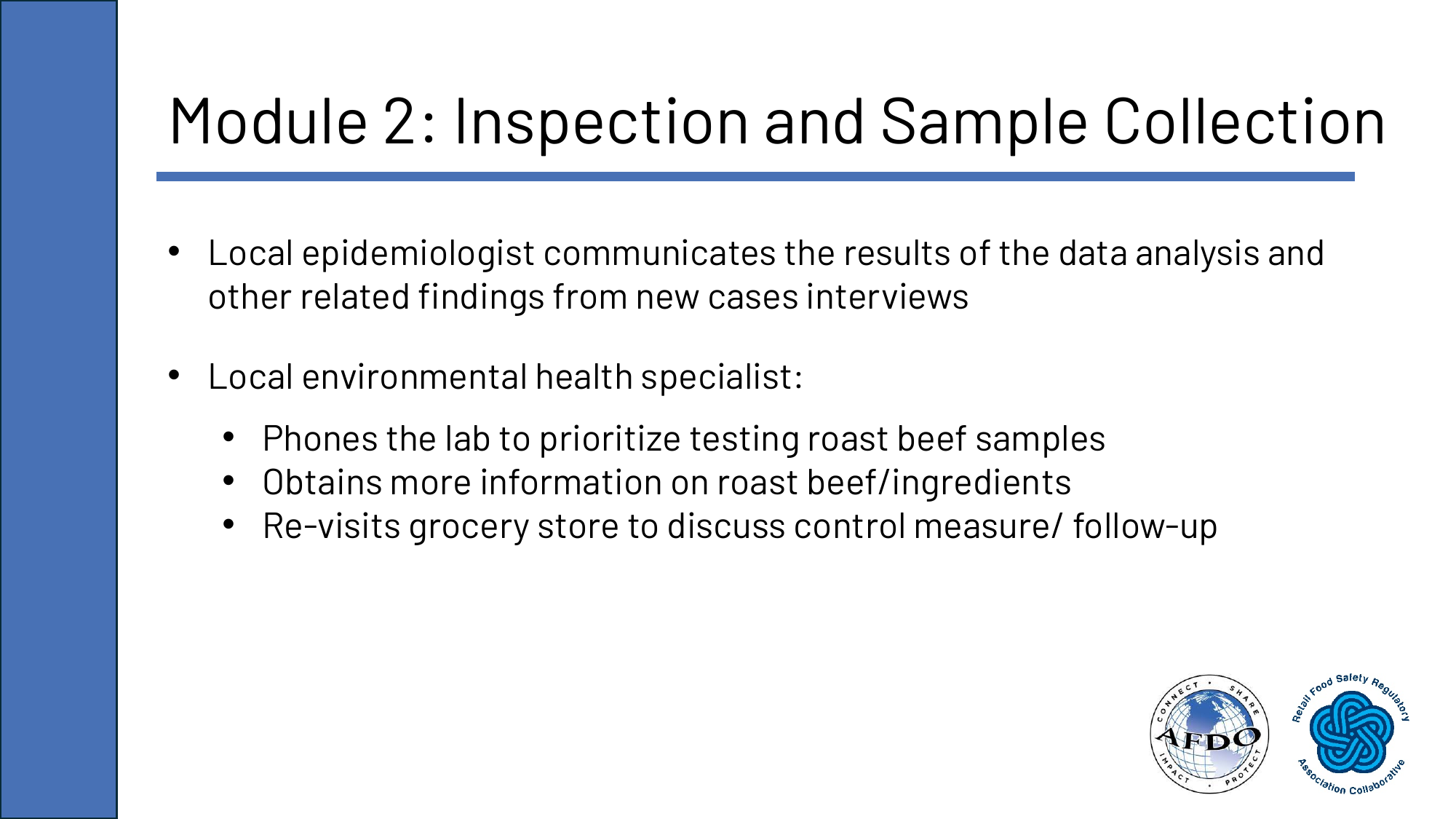

# Module 2: Inspection and Sample Collection
Local epidemiologist communicates the results of the data analysis and other related findings from new cases interviews
Local environmental health specialist:
Phones the lab to prioritize testing roast beef samples
Obtains more information on roast beef/ingredients
Re-visits grocery store to discuss control measure/ follow-up